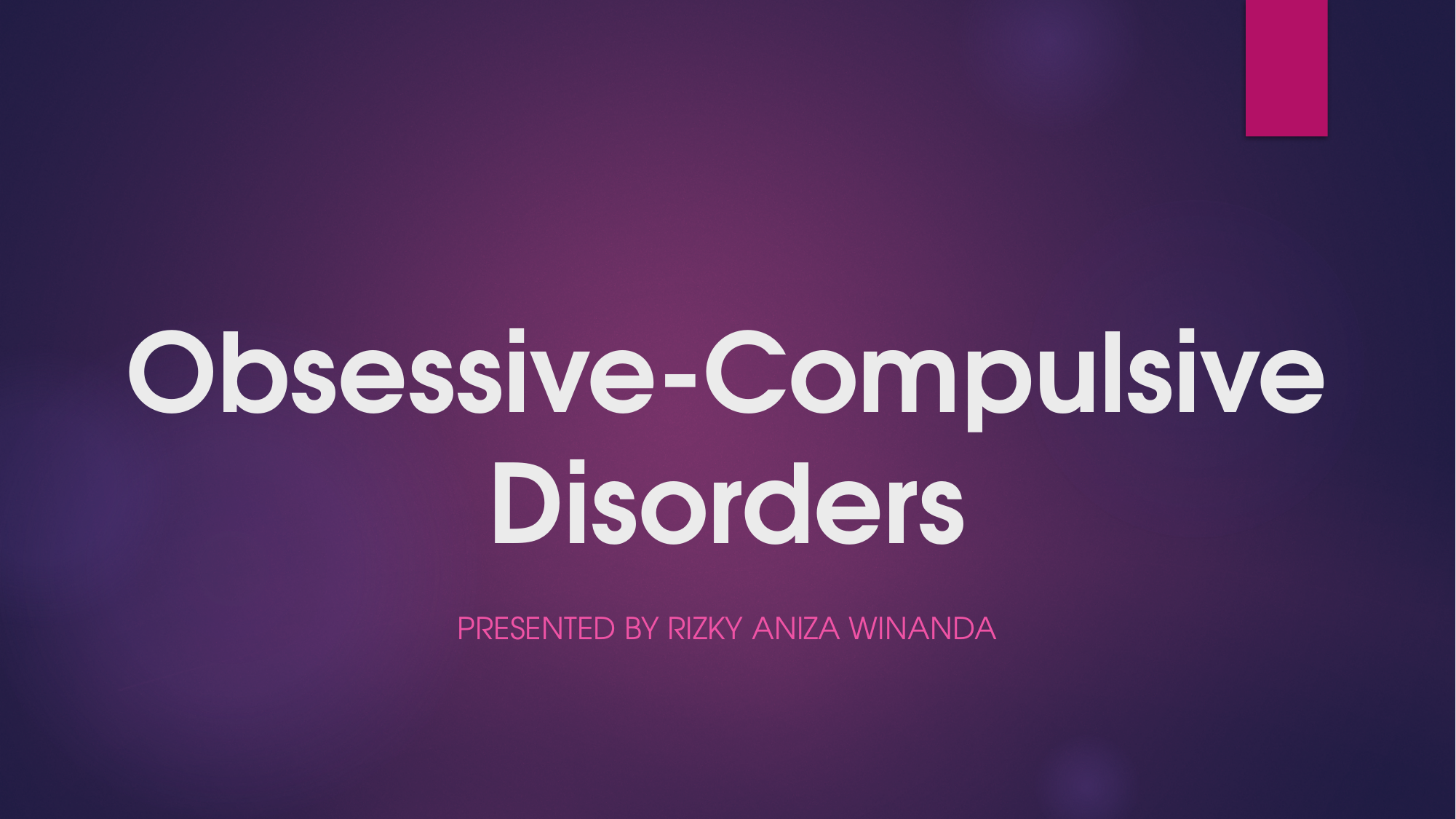

# Obsessive-Compulsive Disorders
Presented by rizky aniza winanda